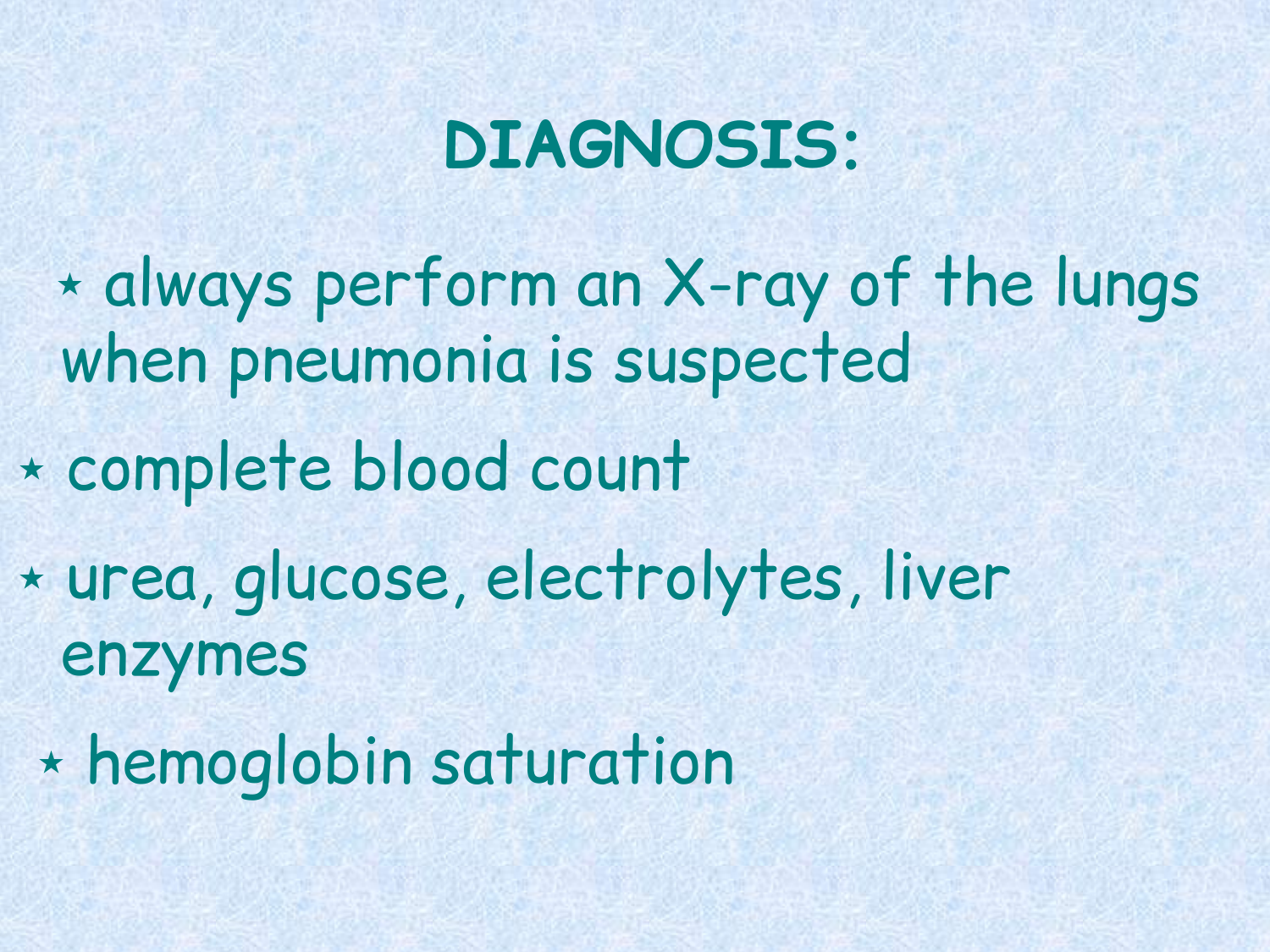

DIAGNOSIS:

  ⋆ always perform an X-ray of the lungs when pneumonia is suspected

⋆ complete blood count

⋆ urea, glucose, electrolytes, liver enzymes

 ⋆ hemoglobin saturation

#